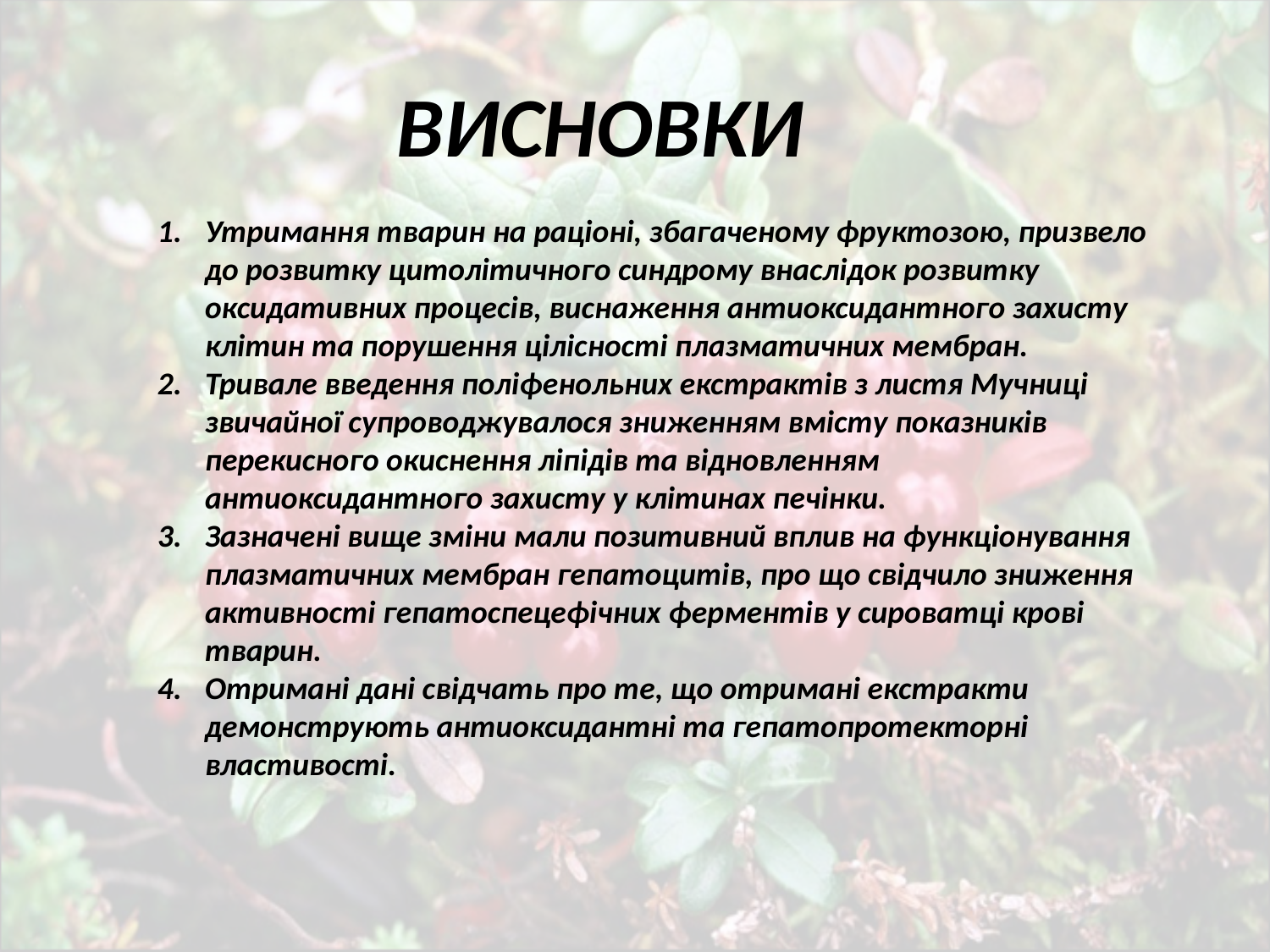

ВИСНОВКИ
Утримання тварин на раціоні, збагаченому фруктозою, призвело до розвитку цитолітичного синдрому внаслідок розвитку оксидативних процесів, виснаження антиоксидантного захисту клітин та порушення цілісності плазматичних мембран.
Тривале введення поліфенольних екстрактів з листя Мучниці звичайної супроводжувалося зниженням вмісту показників перекисного окиснення ліпідів та відновленням антиоксидантного захисту у клітинах печінки.
Зазначені вище зміни мали позитивний вплив на функціонування плазматичних мембран гепатоцитів, про що свідчило зниження активності гепатоспецефічних ферментів у сироватці крові тварин.
Отримані дані свідчать про те, що отримані екстракти демонструють антиоксидантні та гепатопротекторні властивості.